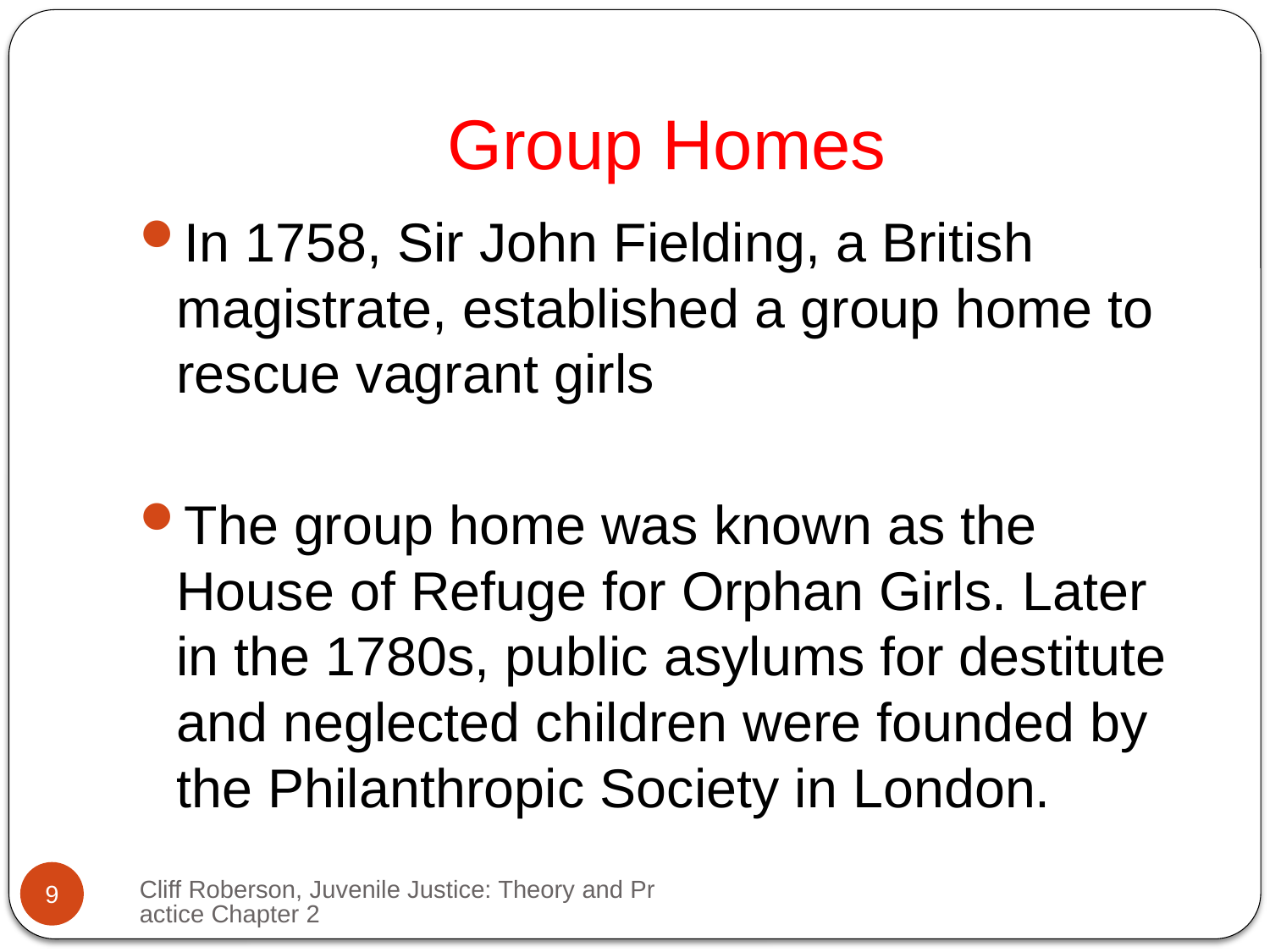

# Group Homes
In 1758, Sir John Fielding, a British magistrate, established a group home to rescue vagrant girls

The group home was known as the House of Refuge for Orphan Girls. Later in the 1780s, public asylums for destitute and neglected children were founded by the Philanthropic Society in London.

Cliff Roberson, Juvenile Justice: Theory and Practice Chapter 2
9